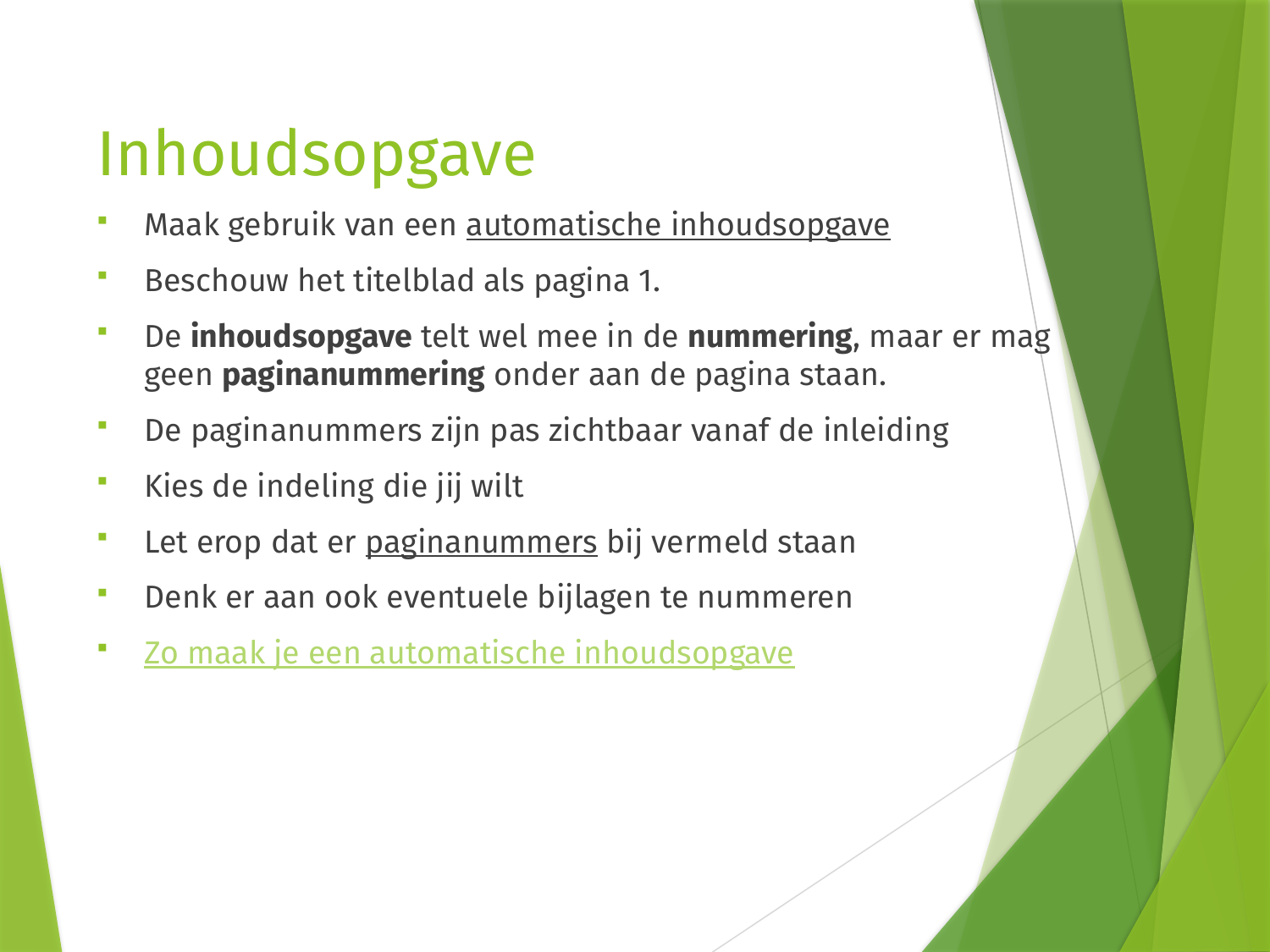

# Inhoudsopgave
Maak gebruik van een automatische inhoudsopgave
Beschouw het titelblad als pagina 1.
De inhoudsopgave telt wel mee in de nummering, maar er mag geen paginanummering onder aan de pagina staan.
De paginanummers zijn pas zichtbaar vanaf de inleiding
Kies de indeling die jij wilt
Let erop dat er paginanummers bij vermeld staan
Denk er aan ook eventuele bijlagen te nummeren
Zo maak je een automatische inhoudsopgave